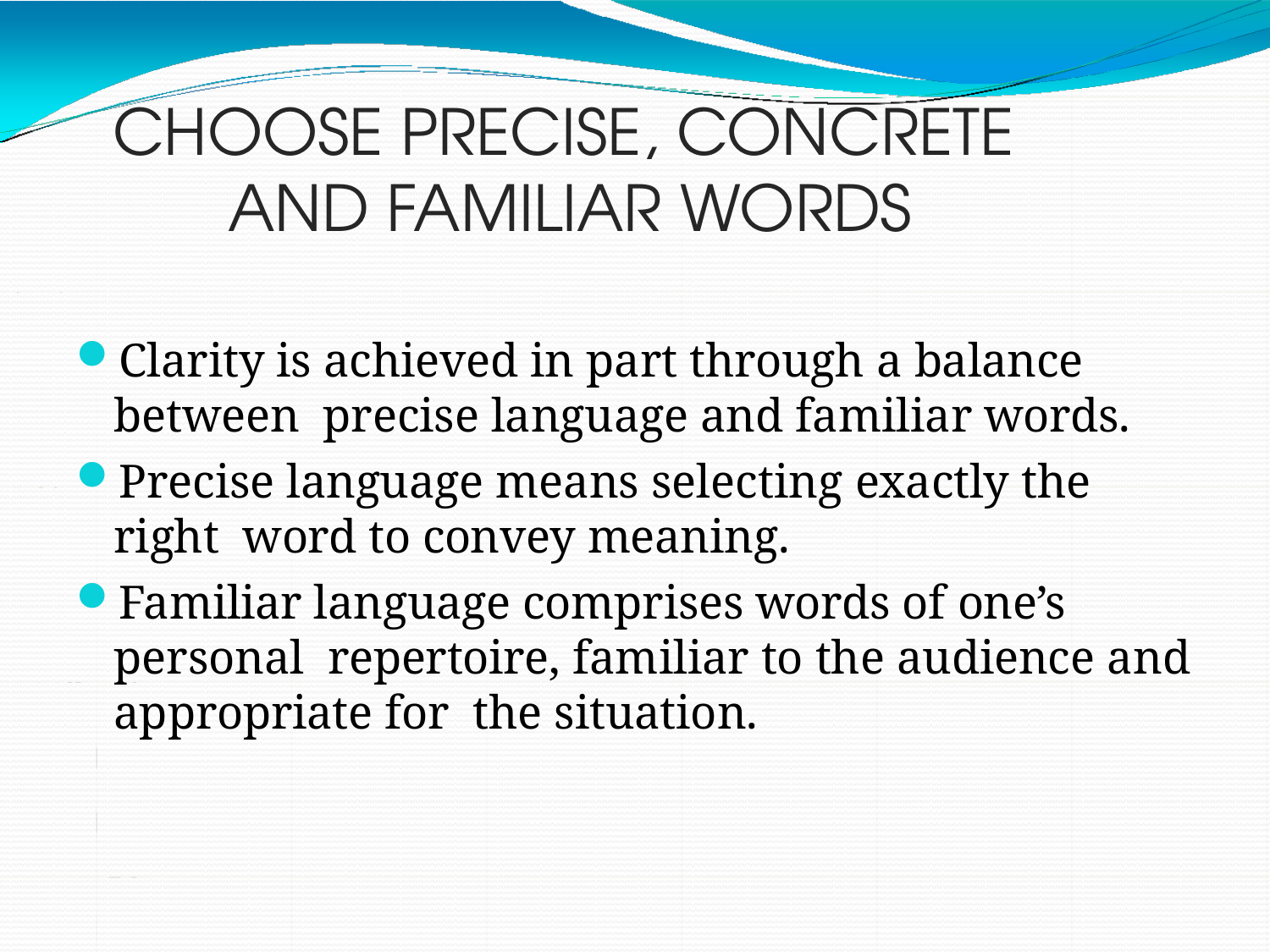

# CHOOSE PRECISE, CONCRETE  AND FAMILIAR WORDS
Clarity is achieved in part through a balance between  precise language and familiar words.
Precise language means selecting exactly the right  word to convey meaning.
Familiar language comprises words of one’s personal  repertoire, familiar to the audience and appropriate for  the situation.